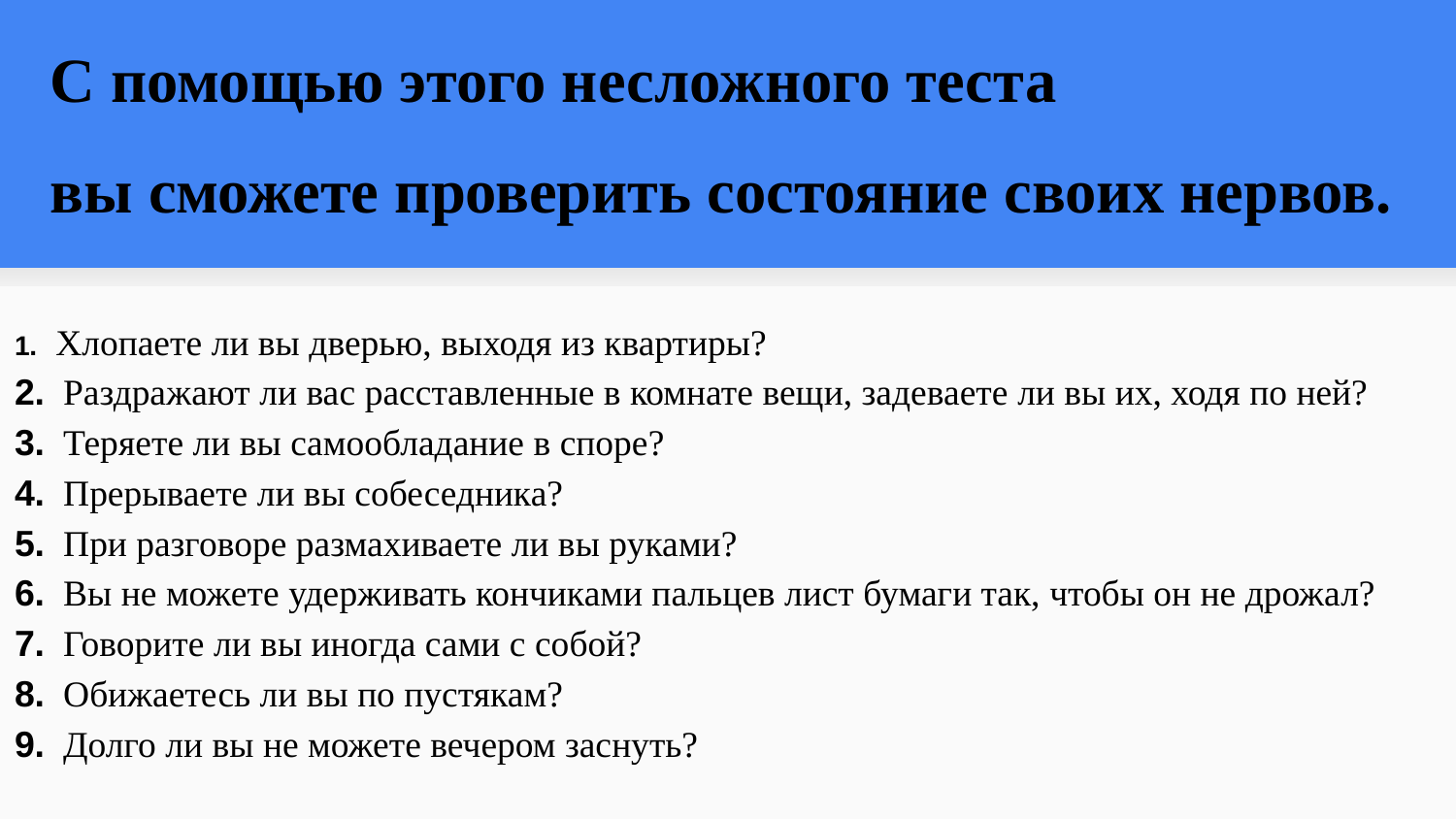

# С помощью этого несложного теста
вы сможете проверить состояние своих нервов.

1.  Хлопаете ли вы дверью, выходя из квартиры?
2.  Раздражают ли вас расставленные в комнате вещи, задеваете ли вы их, ходя по ней?
3.  Теряете ли вы самообладание в споре?
4.  Прерываете ли вы собеседника?
5.  При разговоре размахиваете ли вы руками?
6.  Вы не можете удерживать кончиками пальцев лист бумаги так, чтобы он не дрожал?
7.  Говорите ли вы иногда сами с собой?
8.  Обижаетесь ли вы по пустякам?
9.  Долго ли вы не можете вечером заснуть?